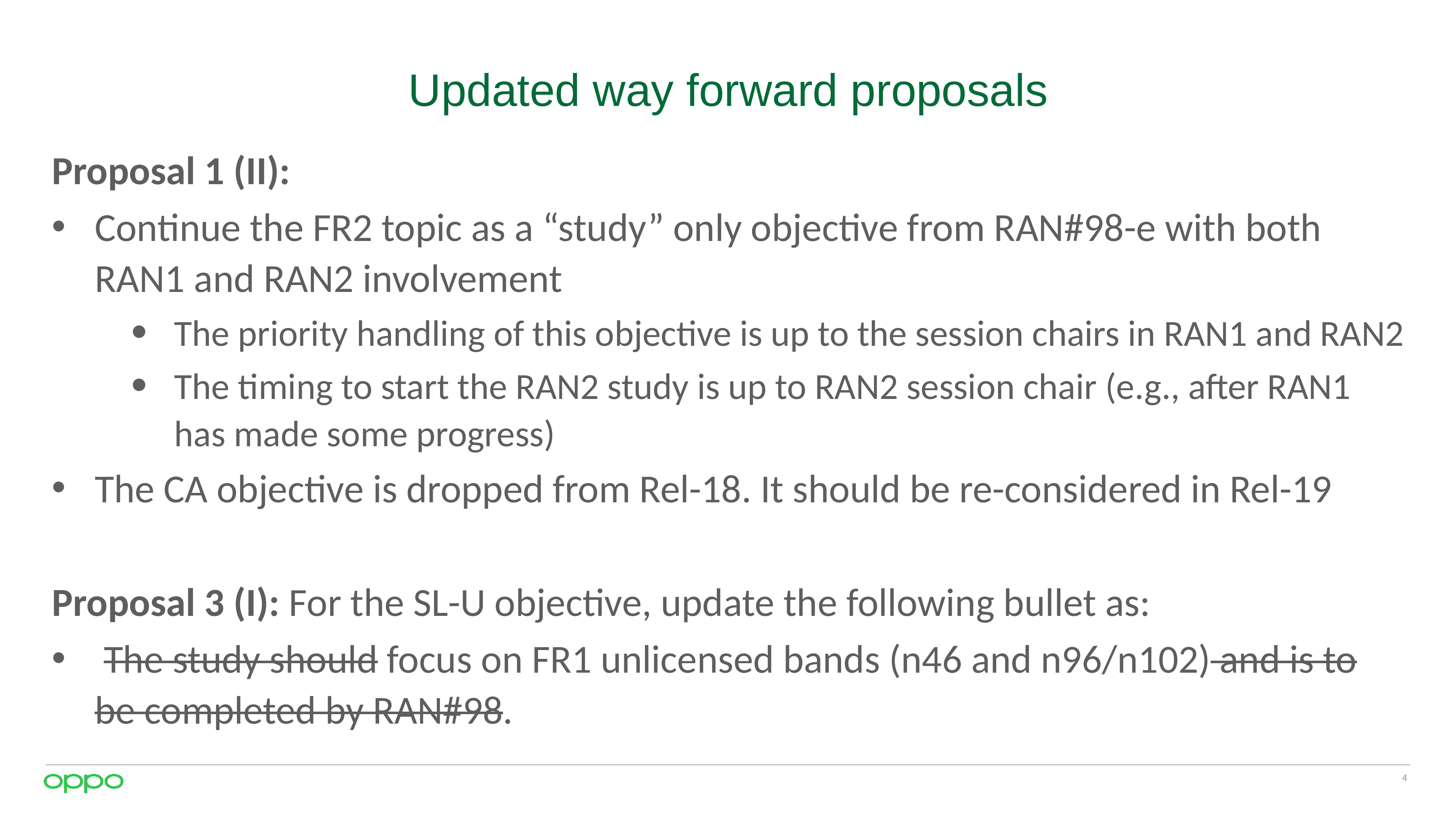

# Updated way forward proposals
Proposal 1 (II):
Continue the FR2 topic as a “study” only objective from RAN#98-e with both RAN1 and RAN2 involvement
The priority handling of this objective is up to the session chairs in RAN1 and RAN2
The timing to start the RAN2 study is up to RAN2 session chair (e.g., after RAN1 has made some progress)
The CA objective is dropped from Rel-18. It should be re-considered in Rel-19

Proposal 3 (I): For the SL-U objective, update the following bullet as:
 The study should focus on FR1 unlicensed bands (n46 and n96/n102) and is to be completed by RAN#98.